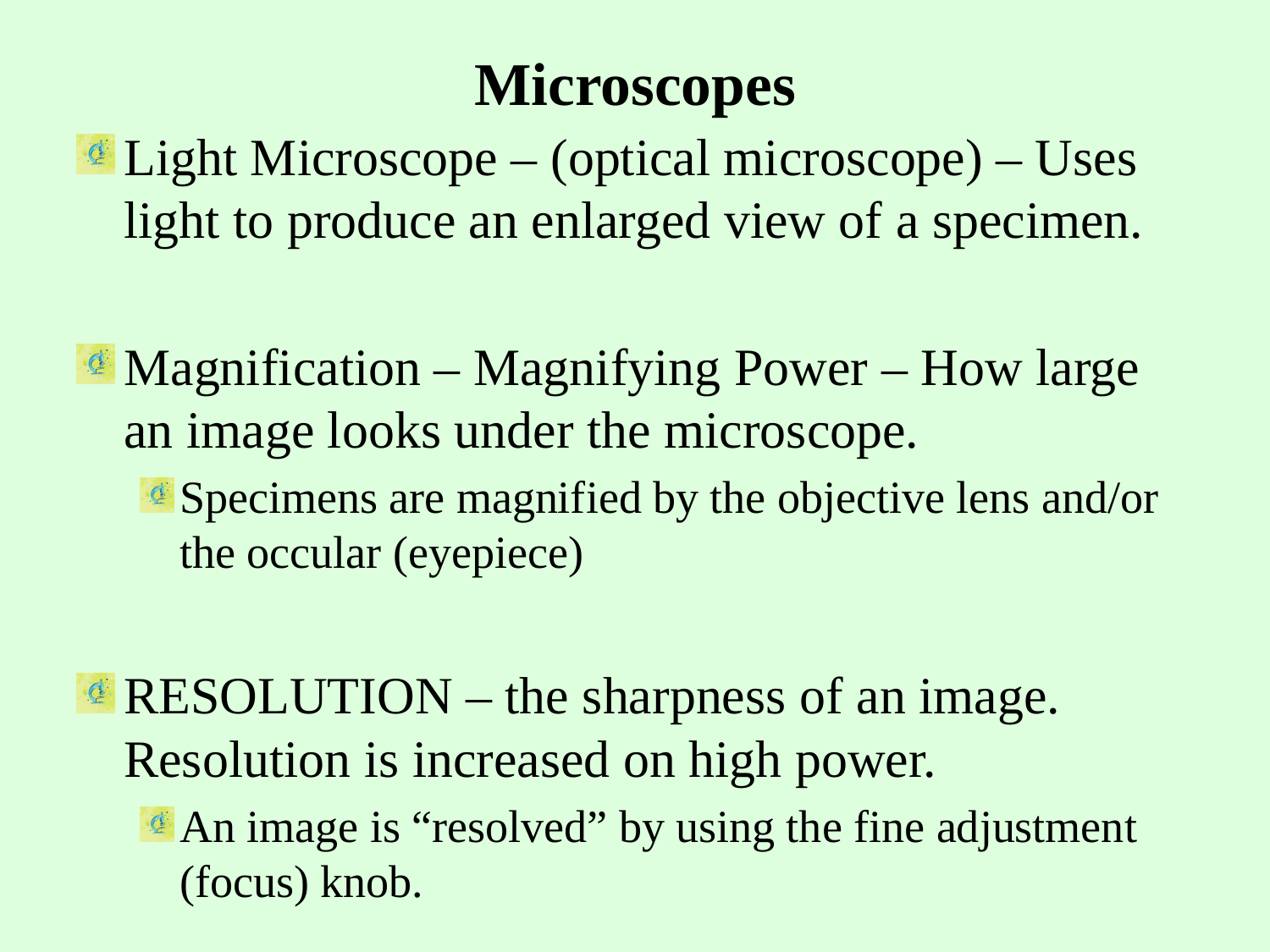

# Microscopes
Light Microscope – (optical microscope) – Uses light to produce an enlarged view of a specimen.

Magnification – Magnifying Power – How large an image looks under the microscope.
Specimens are magnified by the objective lens and/or the occular (eyepiece)

RESOLUTION – the sharpness of an image.  Resolution is increased on high power.
An image is “resolved” by using the fine adjustment (focus) knob.